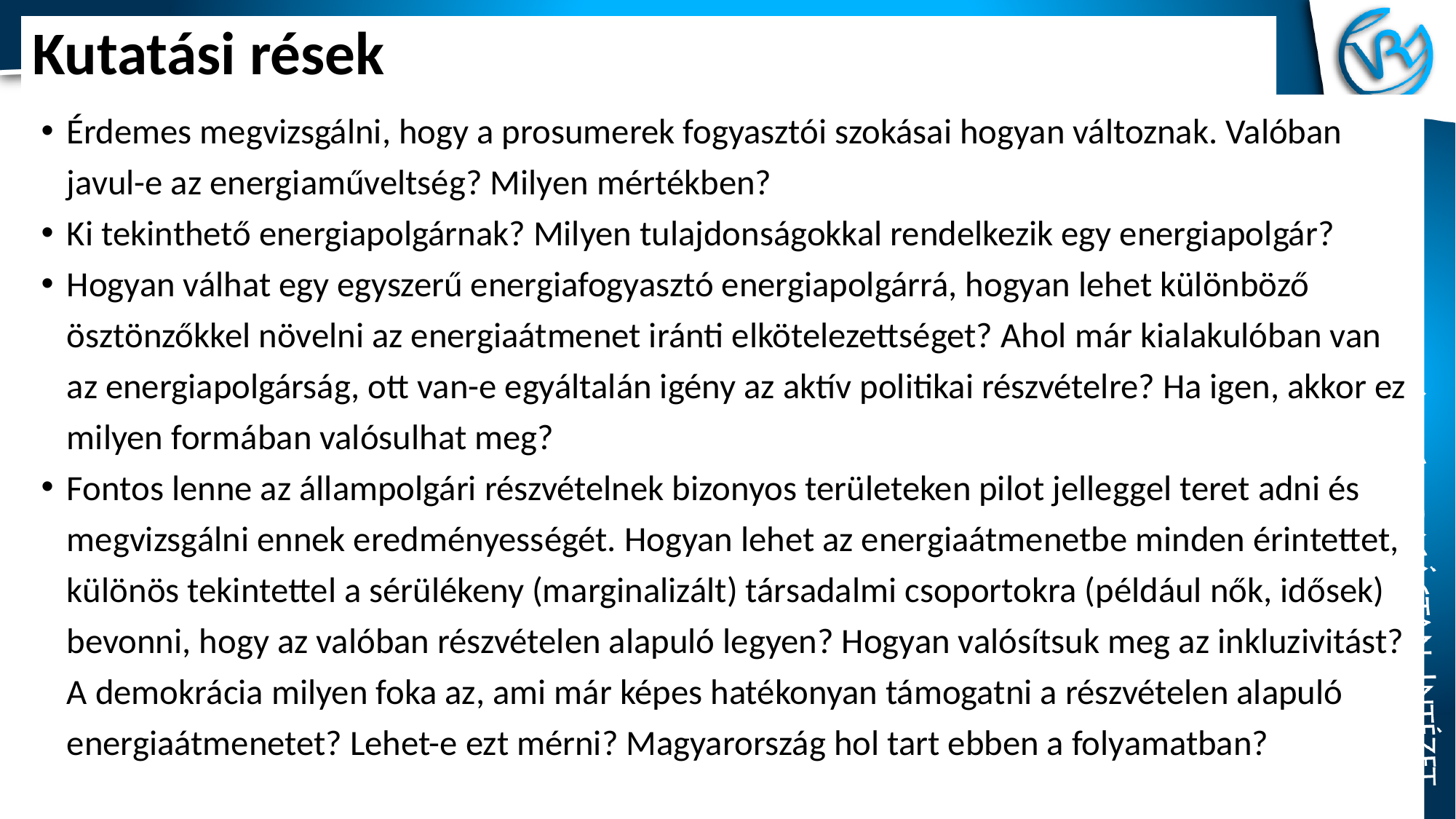

# Kutatási rések
Érdemes megvizsgálni, hogy a prosumerek fogyasztói szokásai hogyan változnak. Valóban javul-e az energiaműveltség? Milyen mértékben?
Ki tekinthető energiapolgárnak? Milyen tulajdonságokkal rendelkezik egy energiapolgár?
Hogyan válhat egy egyszerű energiafogyasztó energiapolgárrá, hogyan lehet különböző ösztönzőkkel növelni az energiaátmenet iránti elkötelezettséget? Ahol már kialakulóban van az energiapolgárság, ott van-e egyáltalán igény az aktív politikai részvételre? Ha igen, akkor ez milyen formában valósulhat meg?
Fontos lenne az állampolgári részvételnek bizonyos területeken pilot jelleggel teret adni és megvizsgálni ennek eredményességét. Hogyan lehet az energiaátmenetbe minden érintettet, különös tekintettel a sérülékeny (marginalizált) társadalmi csoportokra (például nők, idősek) bevonni, hogy az valóban részvételen alapuló legyen? Hogyan valósítsuk meg az inkluzivitást? A demokrácia milyen foka az, ami már képes hatékonyan támogatni a részvételen alapuló energiaátmenetet? Lehet-e ezt mérni? Magyarország hol tart ebben a folyamatban?